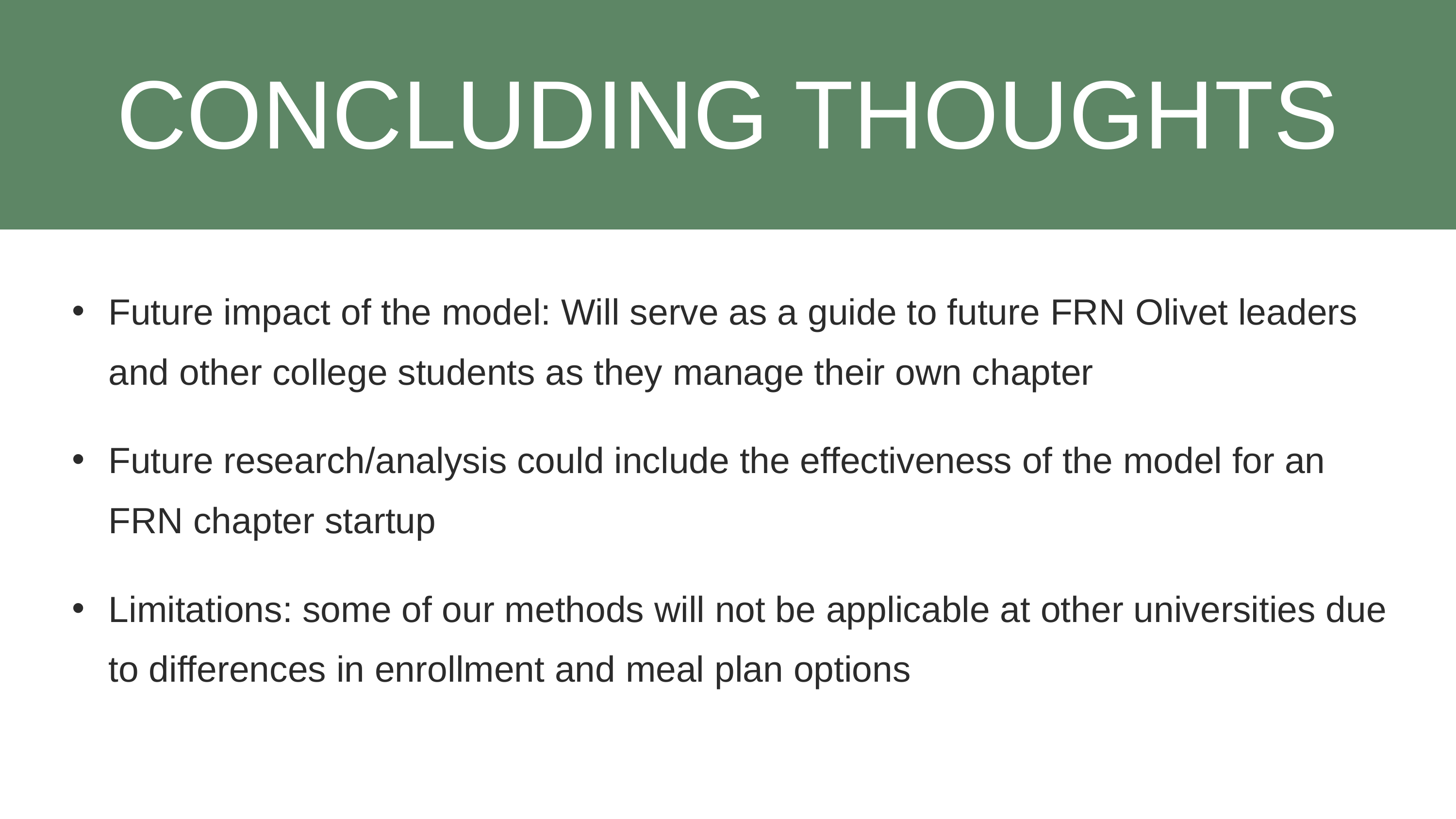

CONCLUDING THOUGHTS
Future impact of the model: Will serve as a guide to future FRN Olivet leaders and other college students as they manage their own chapter

Future research/analysis could include the effectiveness of the model for an FRN chapter startup

Limitations: some of our methods will not be applicable at other universities due to differences in enrollment and meal plan options